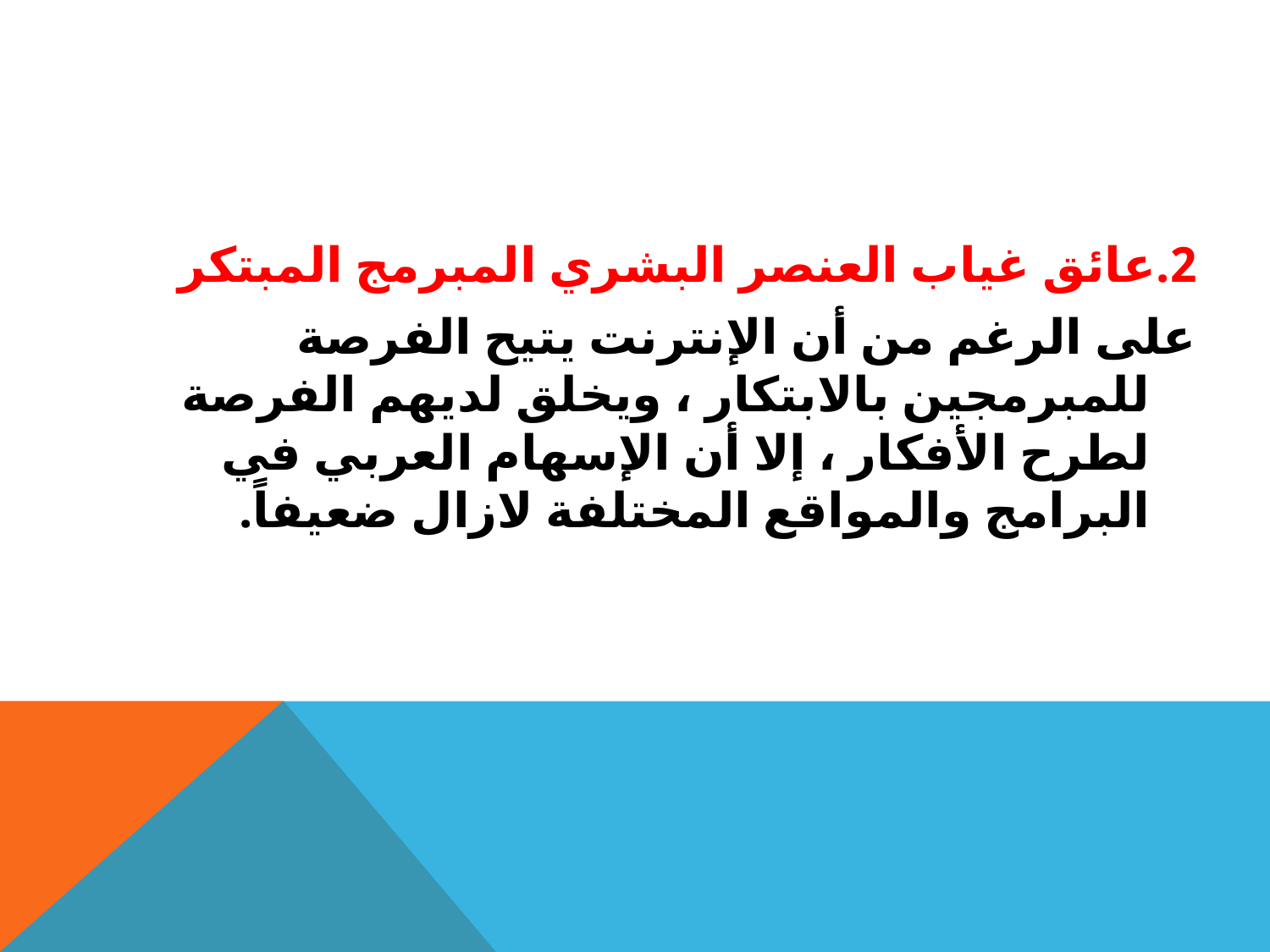

#

2.عائق غياب العنصر البشري المبرمج المبتكر
على الرغم من أن الإنترنت يتيح الفرصة للمبرمجين بالابتكار ، ويخلق لديهم الفرصة لطرح الأفكار ، إلا أن الإسهام العربي في البرامج والمواقع المختلفة لازال ضعيفاً.